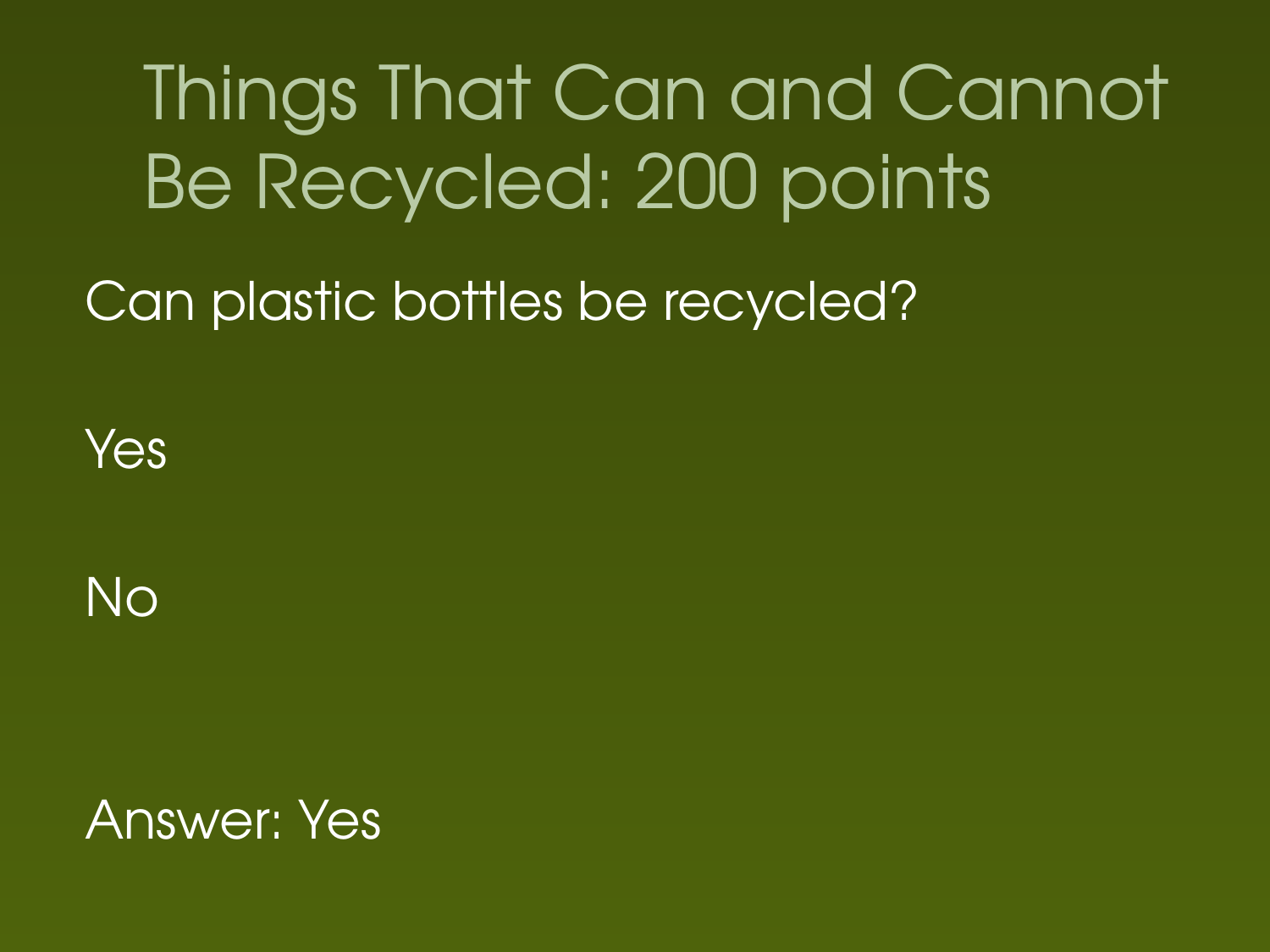

# Things That Can and Cannot Be Recycled: 200 points

Can plastic bottles be recycled?

Yes

No

Answer: Yes